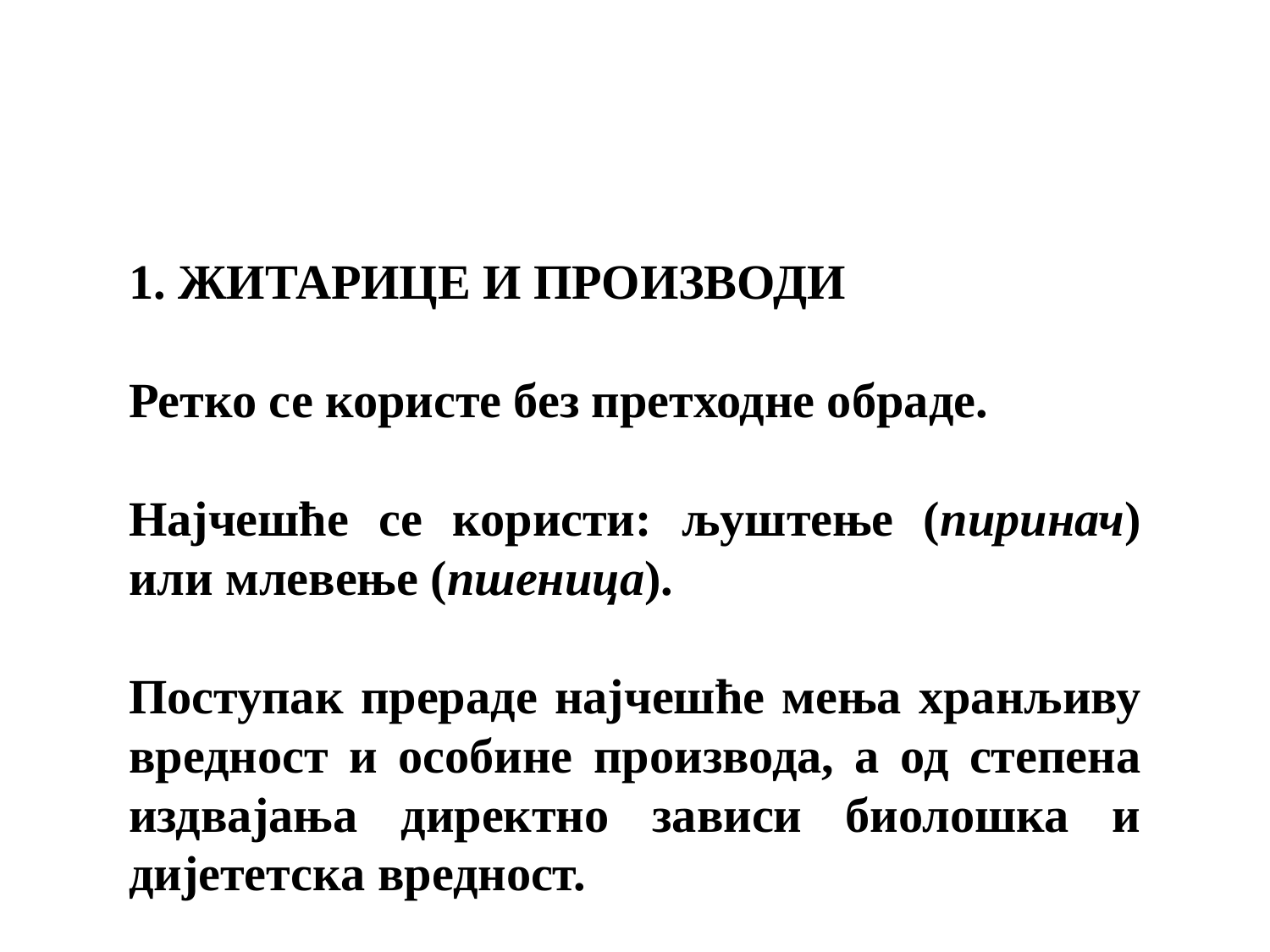

1. ЖИТАРИЦЕ И ПРОИЗВОДИ

Ретко се користе без претходне обраде.

Најчешће се користи: љуштење (пиринач) или млевење (пшеница).

Поступак прераде најчешће мења хранљиву вредност и особине производа, а од степена издвајања директно зависи биолошка и дијететска вредност.